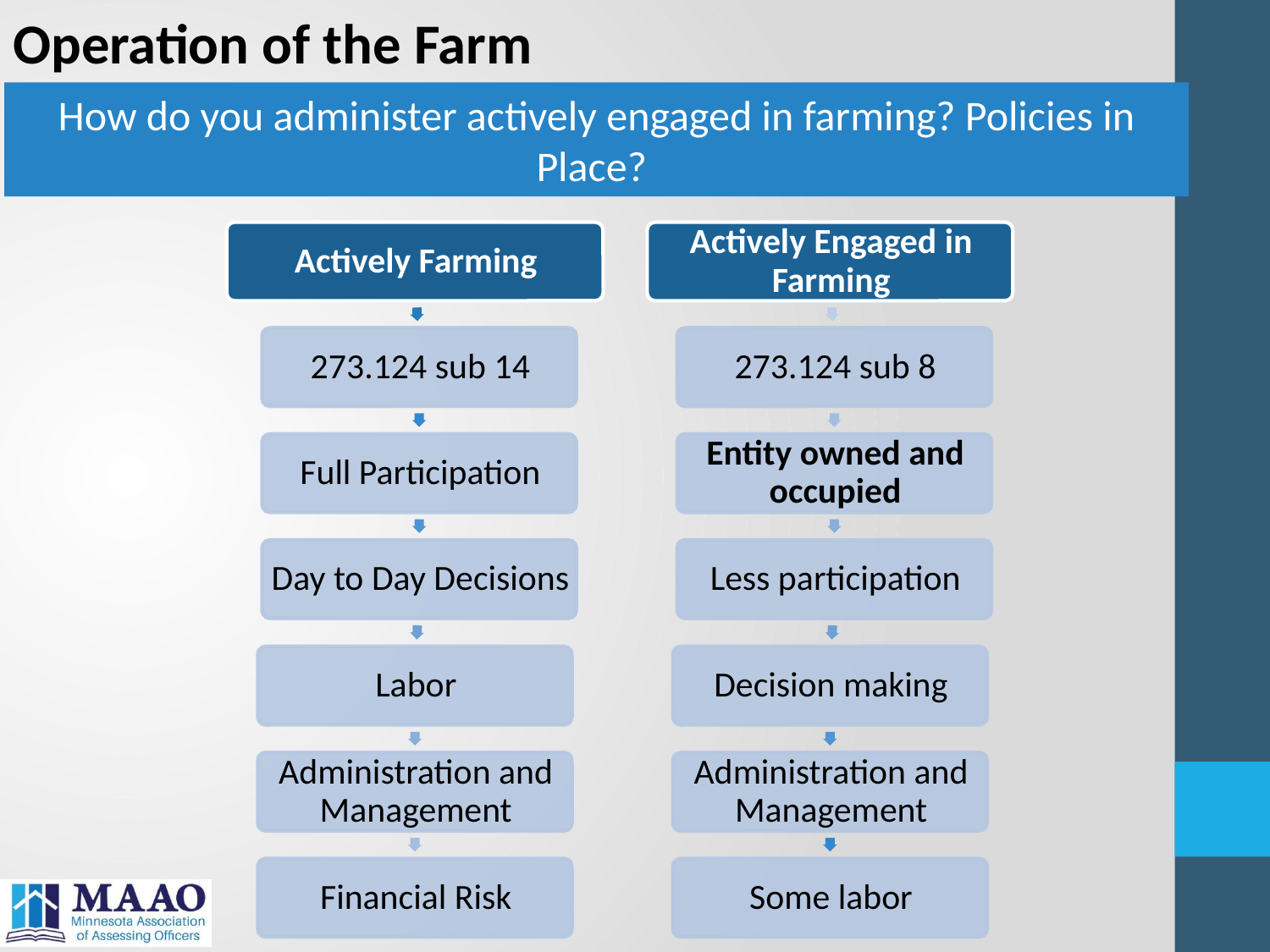

Operation of the Farm
How do you administer actively engaged in farming? Policies in Place?
Actively Farming
273.124 sub 14
Full Participation
Day to Day Decisions
Labor
Administration and Management
Financial Risk
Actively Engaged in Farming
273.124 sub 8
Entity owned and occupied
Less participation
Decision making
Administration and Management
Some labor